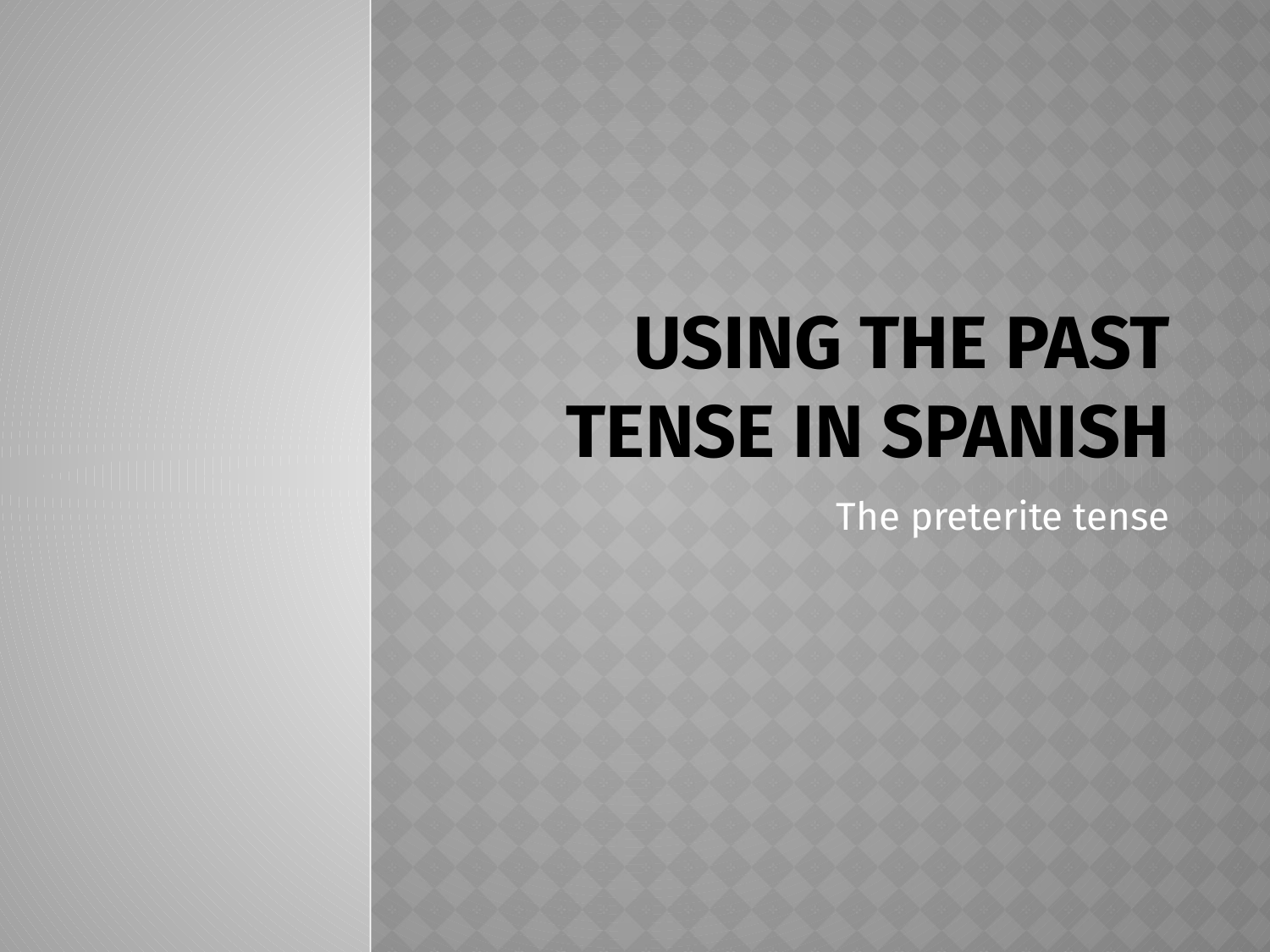

# Using the past tense in Spanish
The preterite tense